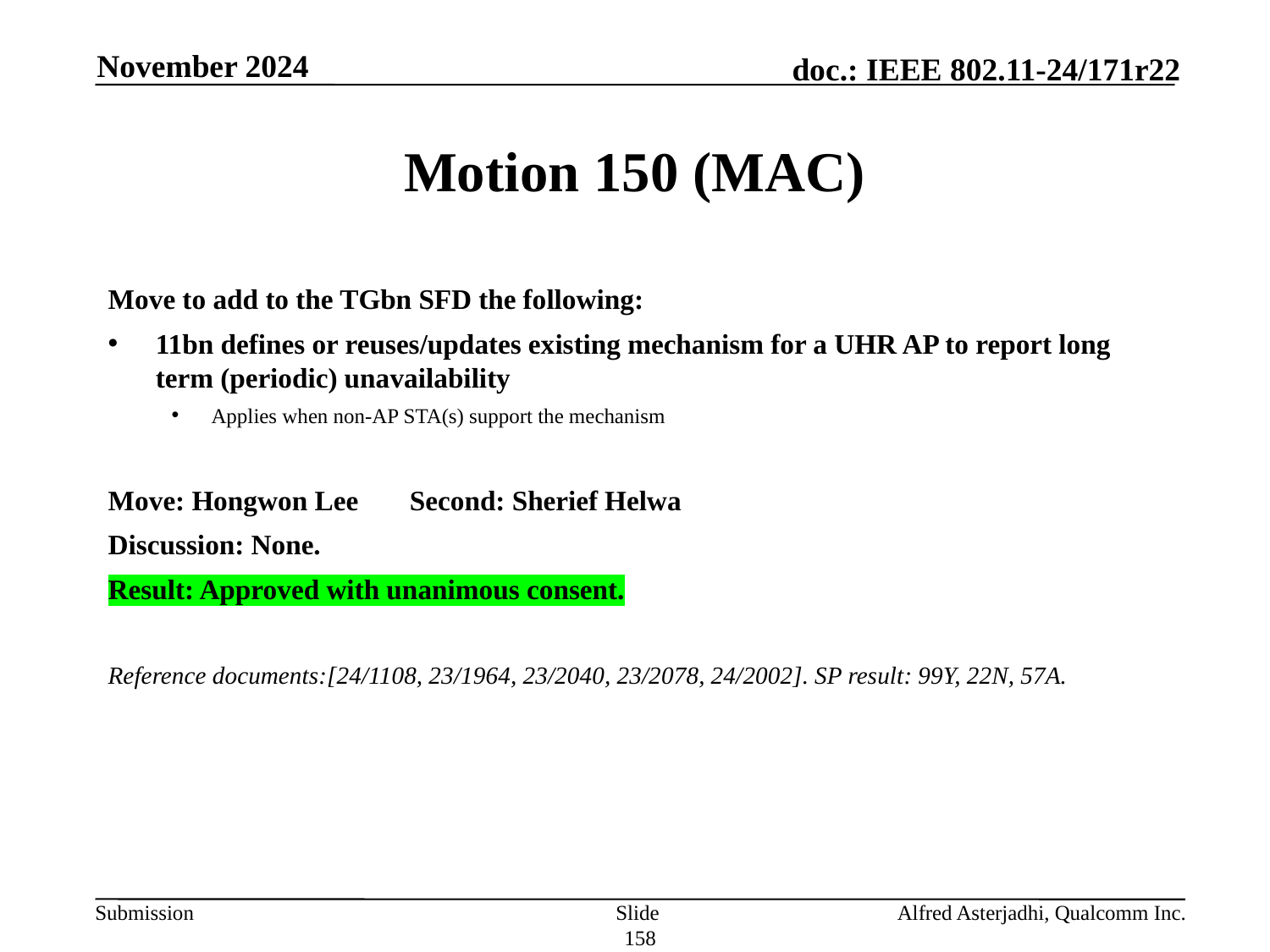

November 2024
# Motion 150 (MAC)
Move to add to the TGbn SFD the following:
11bn defines or reuses/updates existing mechanism for a UHR AP to report long term (periodic) unavailability
Applies when non-AP STA(s) support the mechanism

Move: Hongwon Lee	Second: Sherief Helwa
Discussion: None.
Result: Approved with unanimous consent.

Reference documents:[24/1108, 23/1964, 23/2040, 23/2078, 24/2002]. SP result: 99Y, 22N, 57A.

Slide 158
Alfred Asterjadhi, Qualcomm Inc.